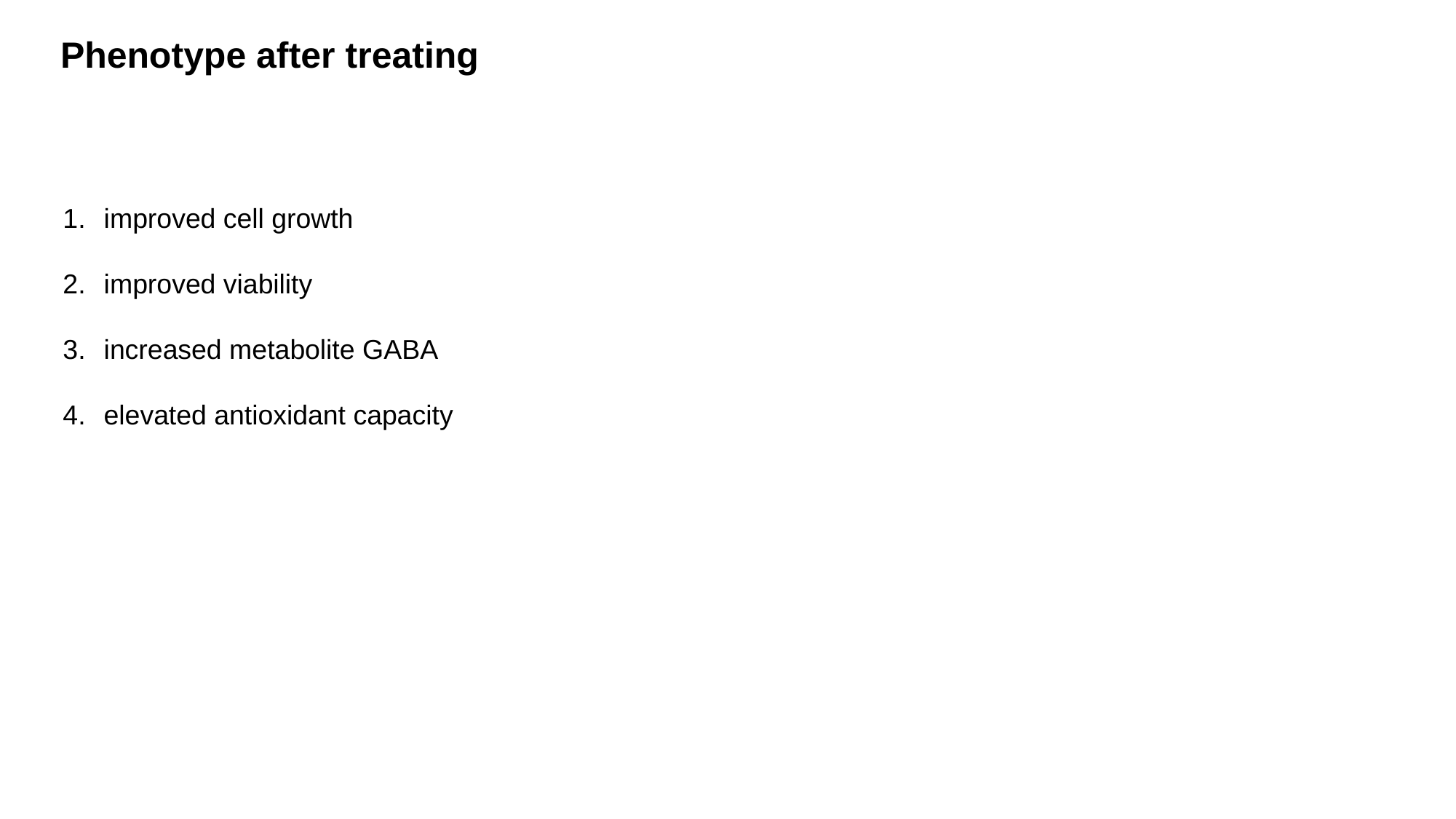

Phenotype after treating
improved cell growth
improved viability
increased metabolite GABA
elevated antioxidant capacity